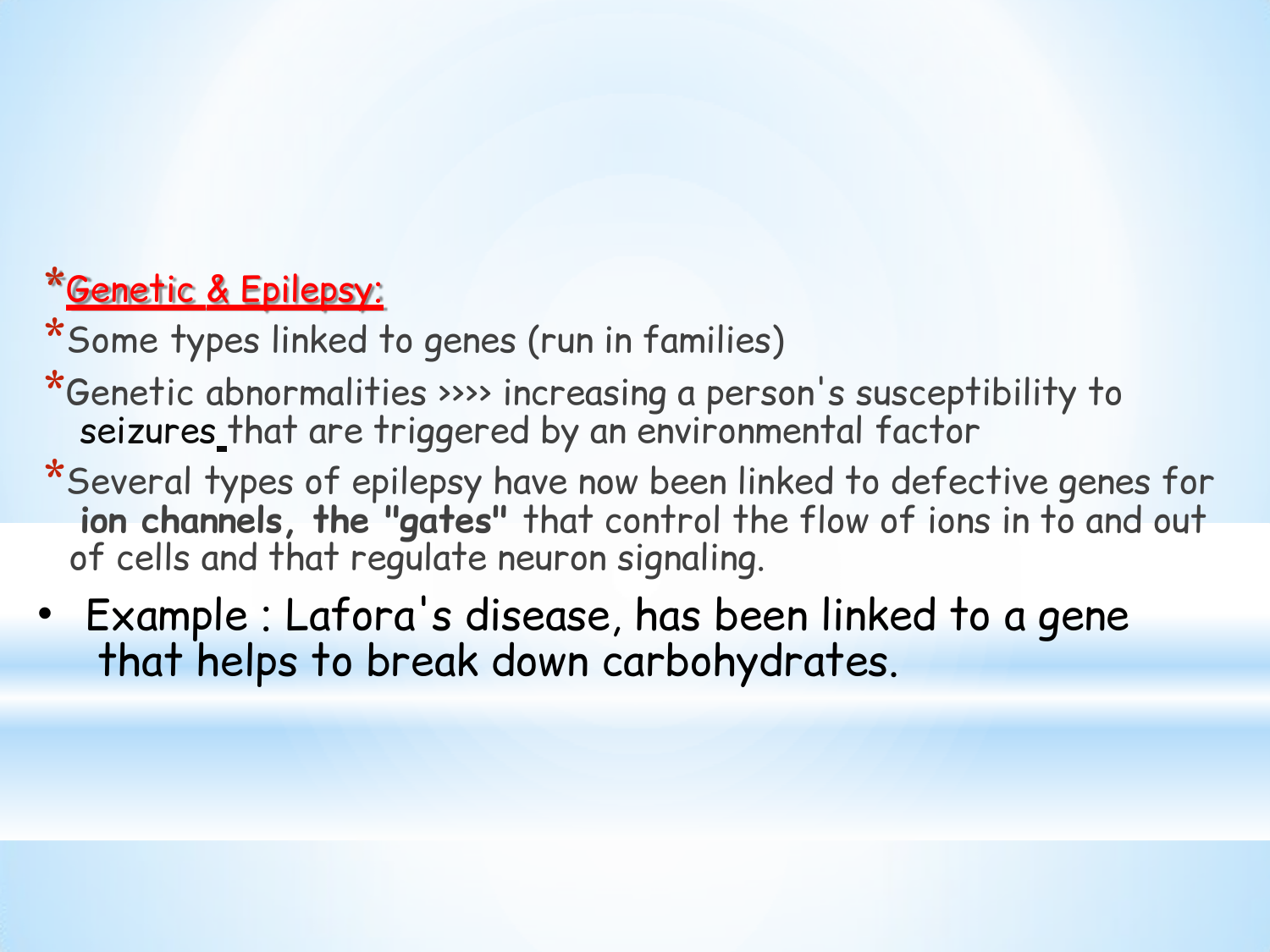

# *Genetic & Epilepsy:

*Some types linked to genes (run in families)
*Genetic abnormalities ›››› increasing a person's susceptibility to  seizures that are triggered by an environmental factor
*Several types of epilepsy have now been linked to defective genes for  ion channels, the "gates" that control the flow of ions in to and out  of cells and that regulate neuron signaling.
Example : Lafora's disease, has been linked to a gene  that helps to break down carbohydrates.